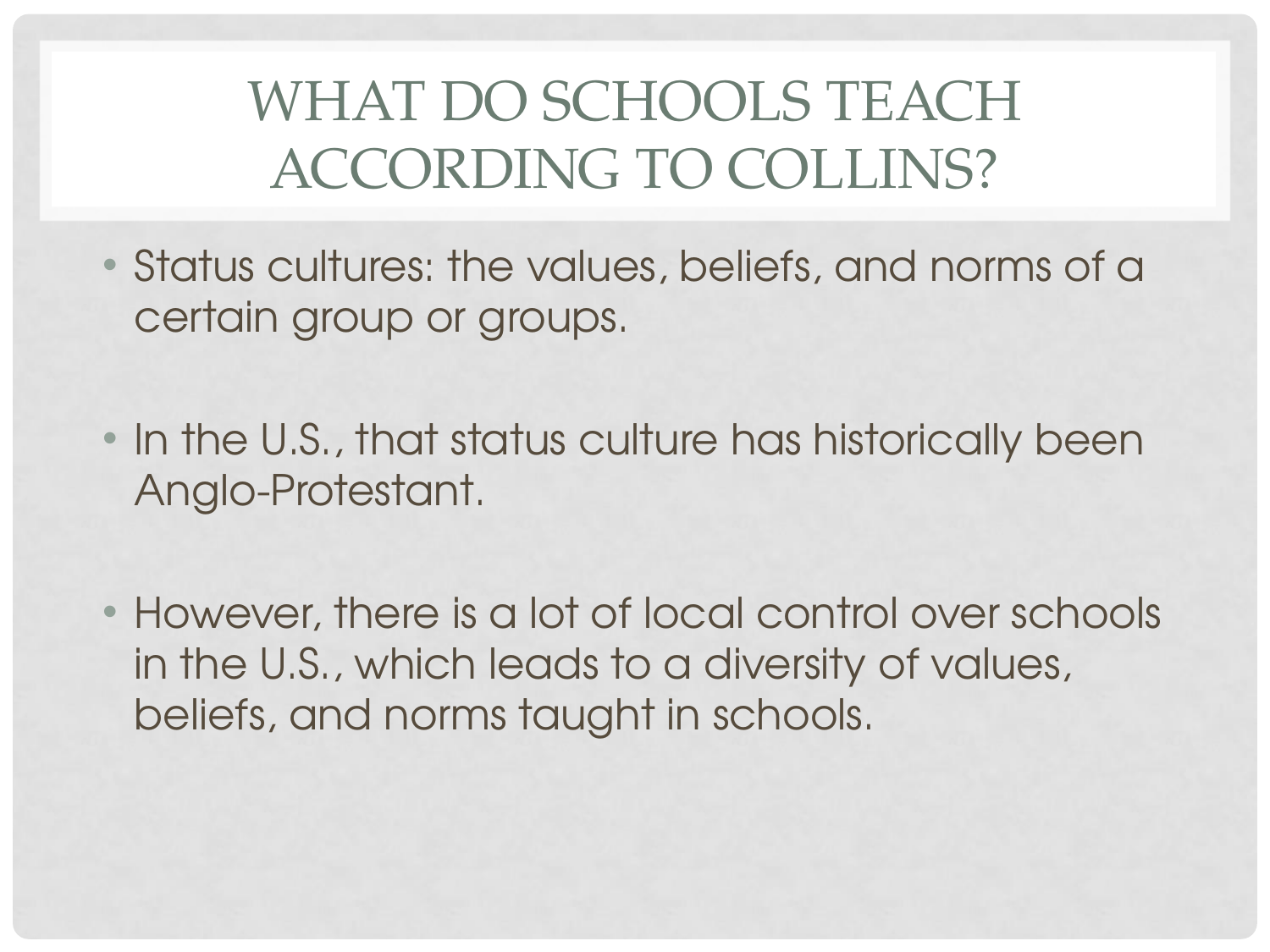

# WHAT DO SCHOOLS TEACH ACCORDING TO COLLINS?
Status cultures: the values, beliefs, and norms of a certain group or groups.

In the U.S., that status culture has historically been Anglo-Protestant.

However, there is a lot of local control over schools in the U.S., which leads to a diversity of values, beliefs, and norms taught in schools.